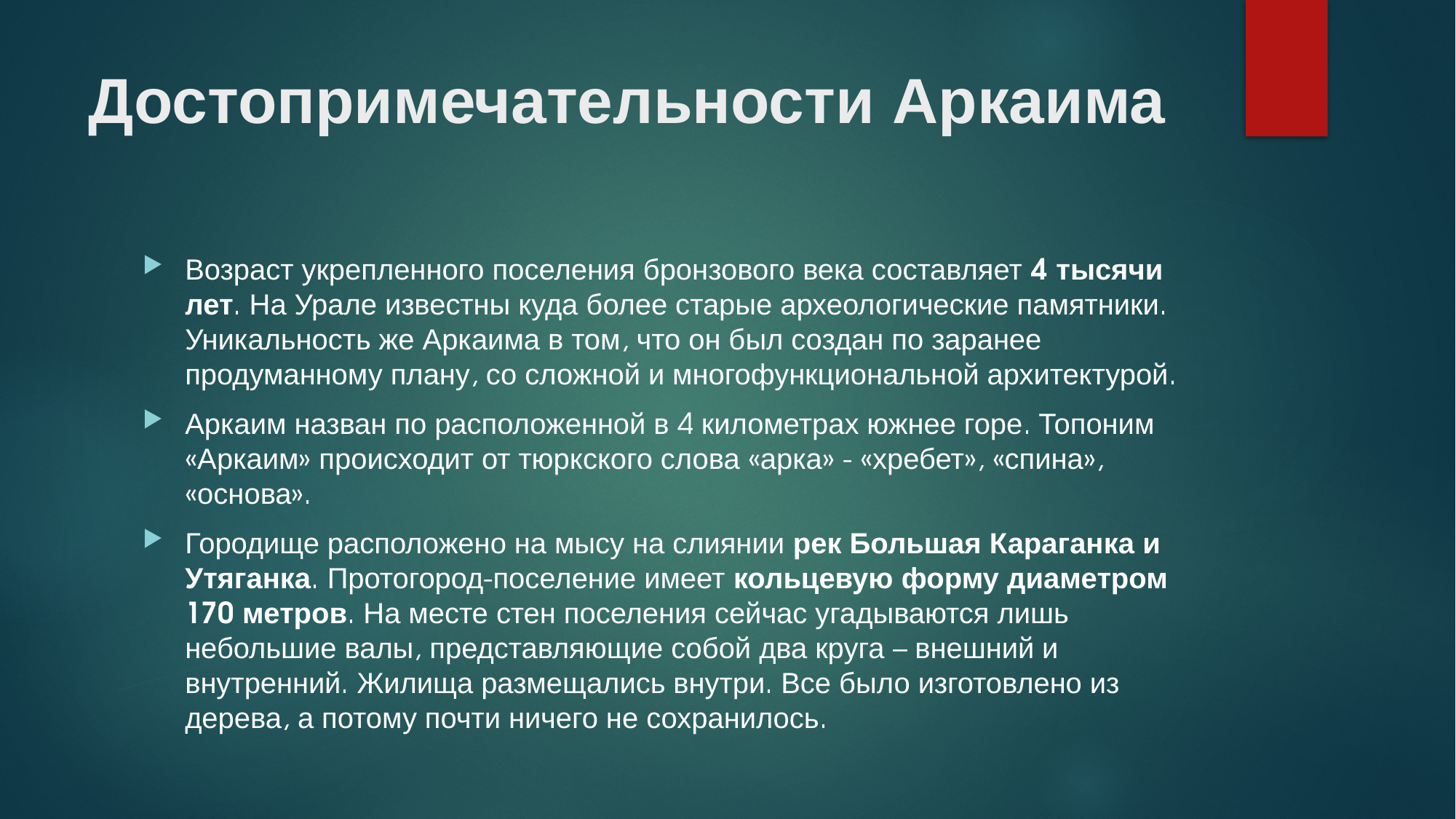

# Достопримечательности Аркаима
Возраст укрепленного поселения бронзового века составляет 4 тысячи лет. На Урале известны куда более старые археологические памятники. Уникальность же Аркаима в том, что он был создан по заранее продуманному плану, со сложной и многофункциональной архитектурой.
Аркаим назван по расположенной в 4 километрах южнее горе. Топоним «Аркаим» происходит от тюркского слова «арка» - «хребет», «спина», «основа».
Городище расположено на мысу на слиянии рек Большая Караганка и Утяганка. Протогород-поселение имеет кольцевую форму диаметром 170 метров. На месте стен поселения сейчас угадываются лишь небольшие валы, представляющие собой два круга – внешний и внутренний. Жилища размещались внутри. Все было изготовлено из дерева, а потому почти ничего не сохранилось.